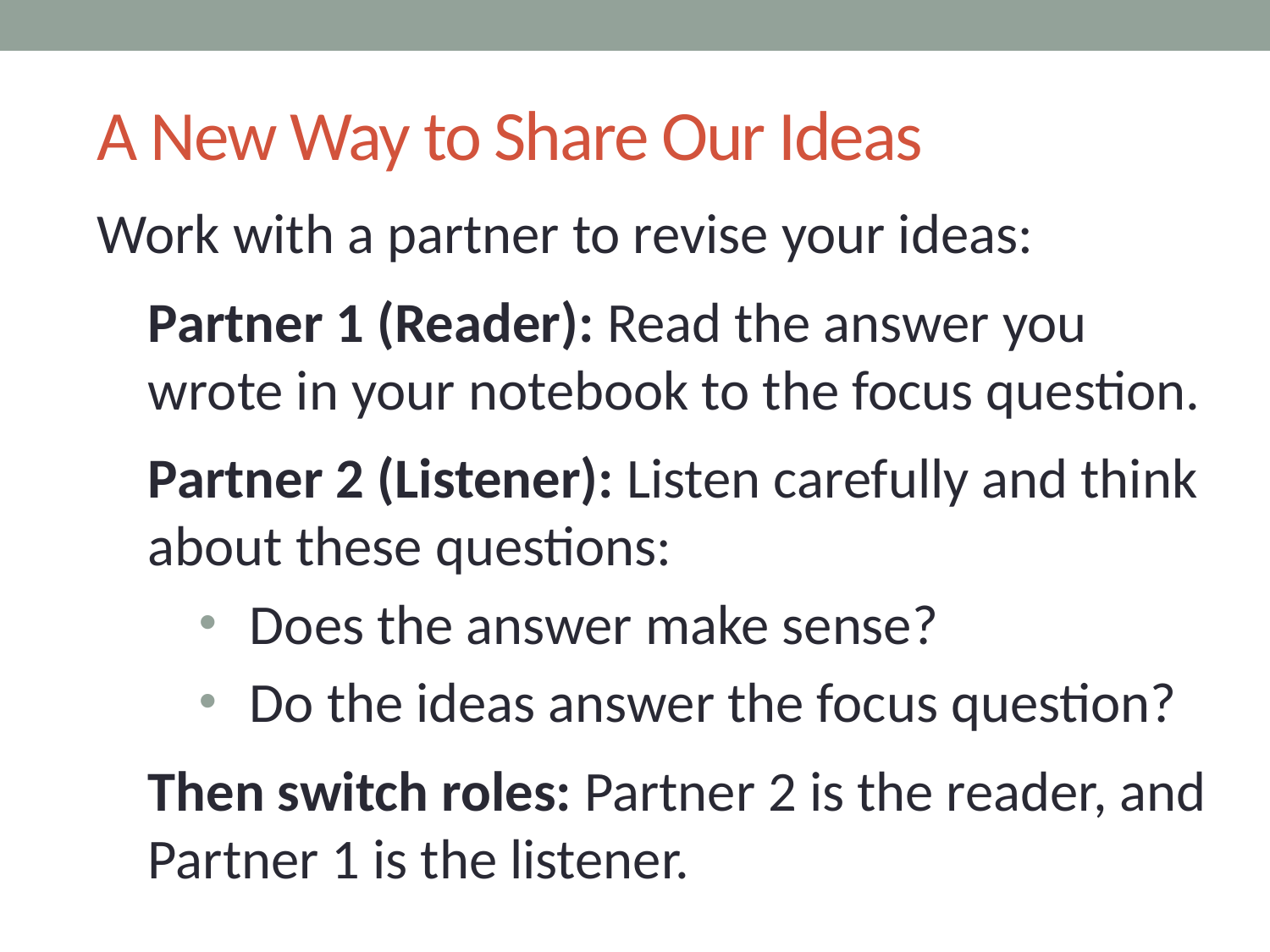

# A New Way to Share Our Ideas
Work with a partner to revise your ideas:
Partner 1 (Reader): Read the answer you wrote in your notebook to the focus question.
Partner 2 (Listener): Listen carefully and think about these questions:
Does the answer make sense?
Do the ideas answer the focus question?
Then switch roles: Partner 2 is the reader, and Partner 1 is the listener.